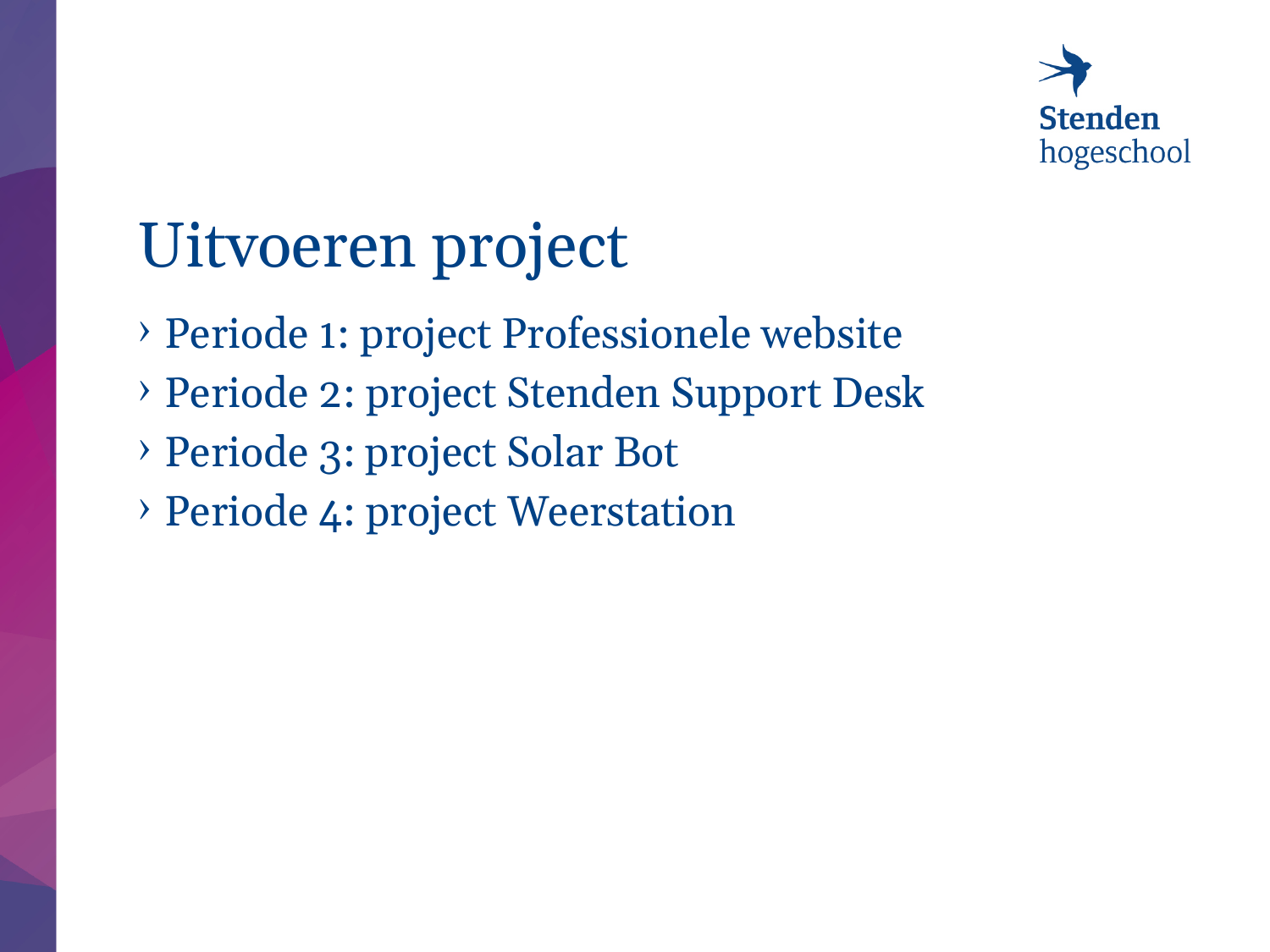

# Uitvoeren project
Periode 1: project Professionele website
Periode 2: project Stenden Support Desk
Periode 3: project Solar Bot
Periode 4: project Weerstation